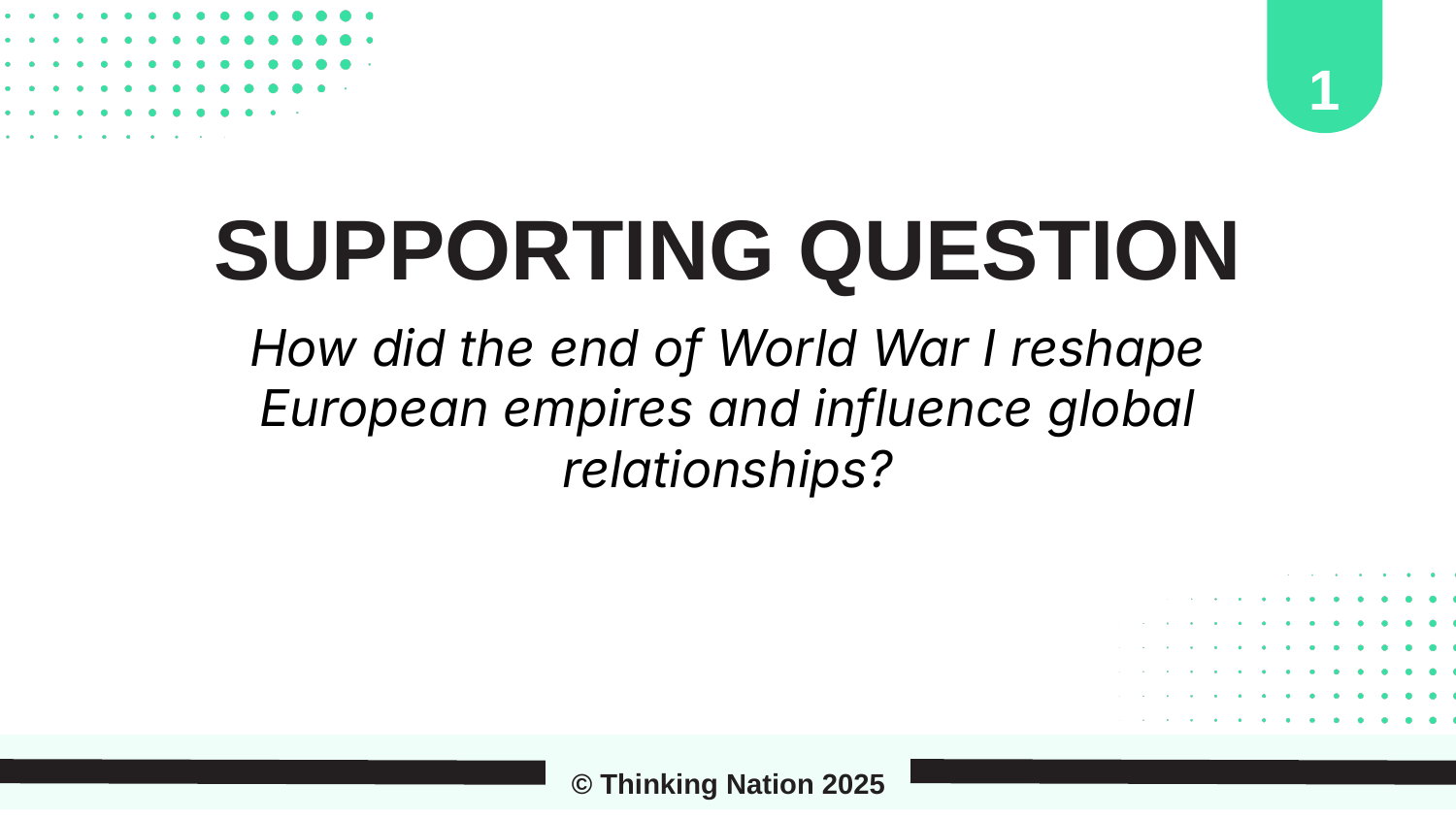

1
SUPPORTING QUESTION
How did the end of World War I reshape European empires and influence global relationships?

© Thinking Nation 2025